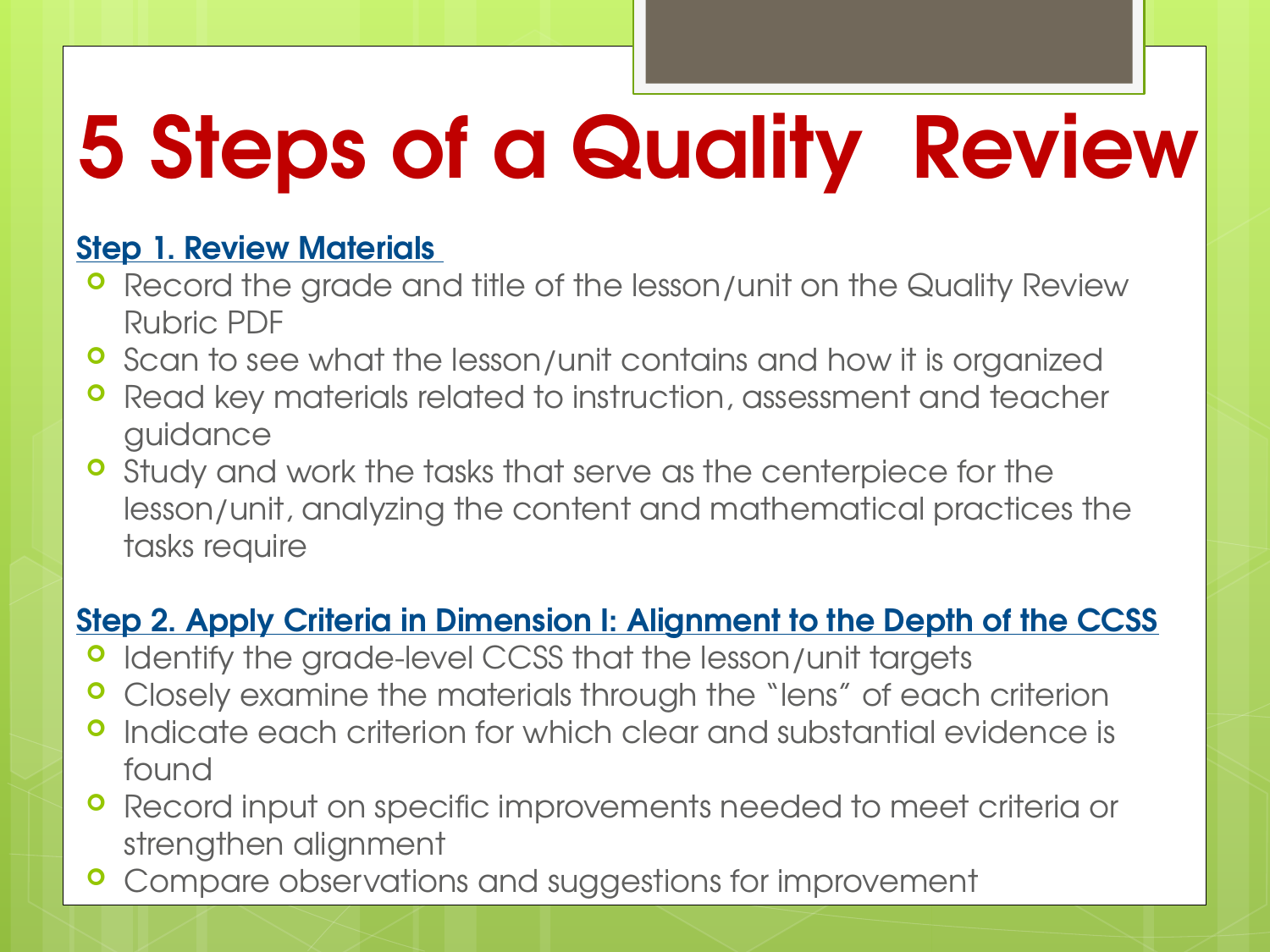

# 5 Steps of a Quality  Review
Step 1. Review Materials
Record the grade and title of the lesson/unit on the Quality Review Rubric PDF
Scan to see what the lesson/unit contains and how it is organized
Read key materials related to instruction, assessment and teacher guidance
Study and work the tasks that serve as the centerpiece for the lesson/unit, analyzing the content and mathematical practices the tasks require

Step 2. Apply Criteria in Dimension I: Alignment to the Depth of the CCSS
Identify the grade-level CCSS that the lesson/unit targets
Closely examine the materials through the “lens” of each criterion
Indicate each criterion for which clear and substantial evidence is found
Record input on specific improvements needed to meet criteria or strengthen alignment
Compare observations and suggestions for improvement